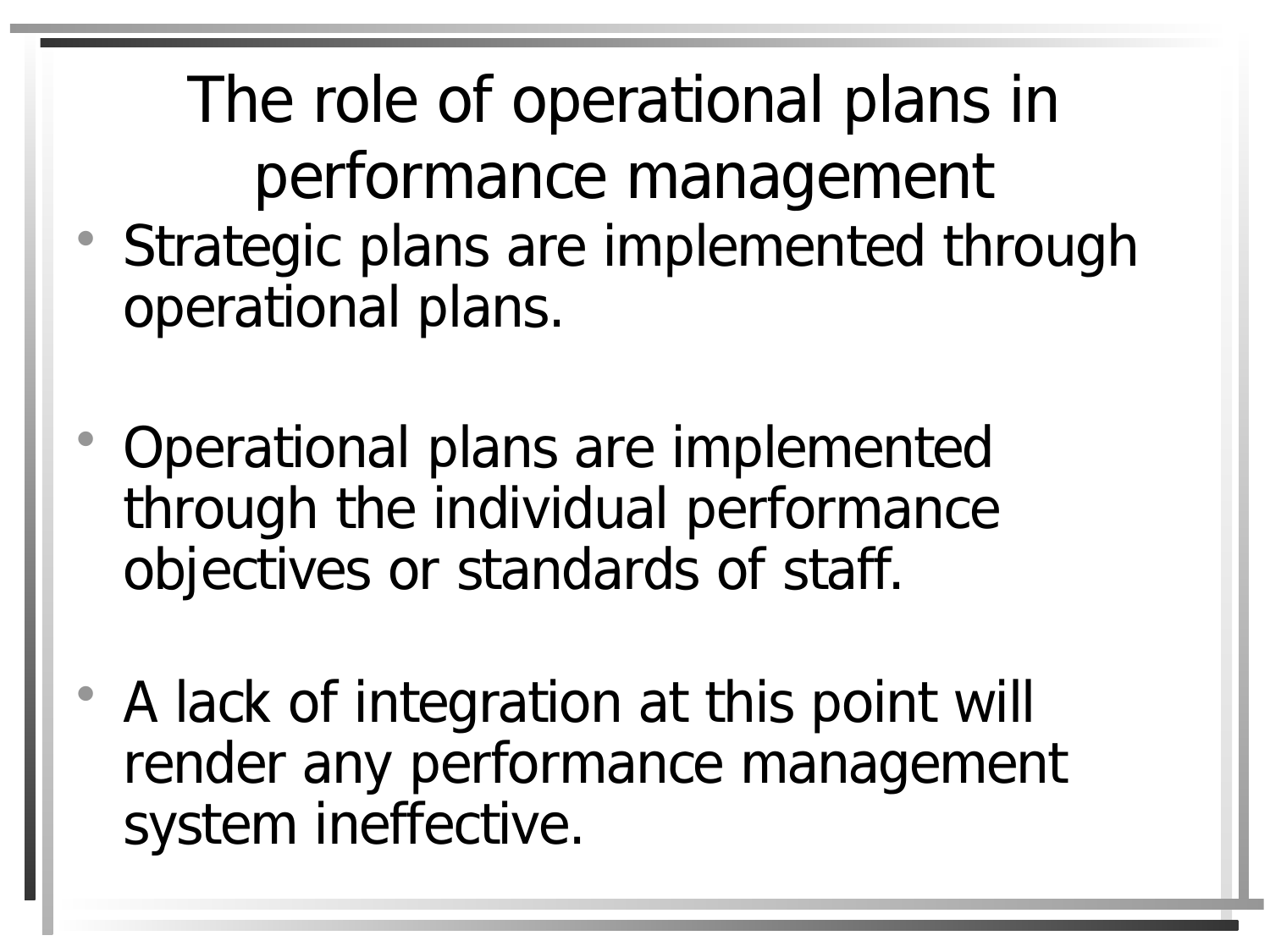

# The role of operational plans in performance management
Strategic plans are implemented through operational plans.
Operational plans are implemented through the individual performance objectives or standards of staff.
A lack of integration at this point will render any performance management system ineffective.